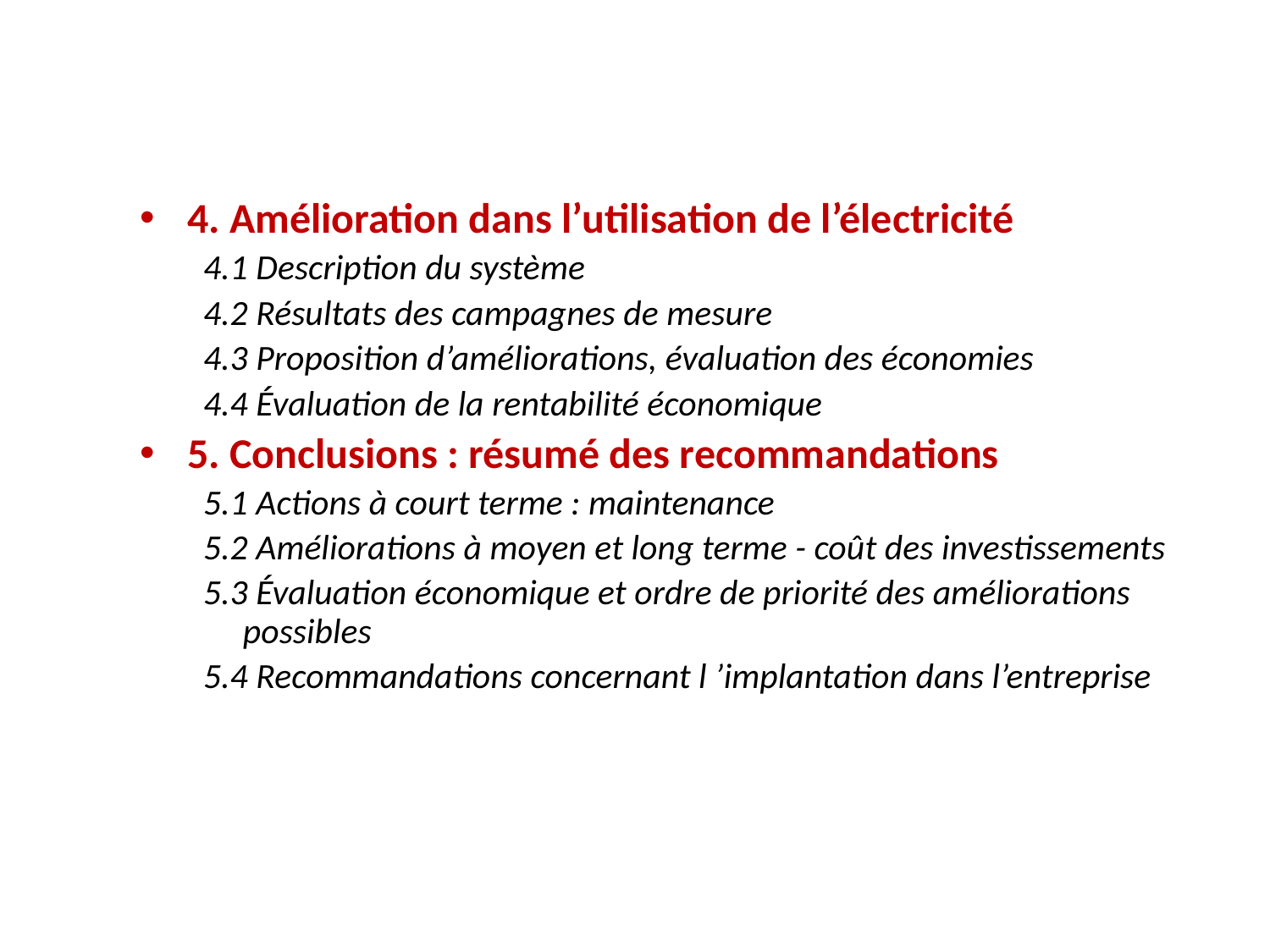

4. Amélioration dans l’utilisation de l’électricité
4.1 Description du système
4.2 Résultats des campagnes de mesure
4.3 Proposition d’améliorations, évaluation des économies
4.4 Évaluation de la rentabilité économique
5. Conclusions : résumé des recommandations
5.1 Actions à court terme : maintenance
5.2 Améliorations à moyen et long terme - coût des investissements
5.3 Évaluation économique et ordre de priorité des améliorations possibles
5.4 Recommandations concernant l ’implantation dans l’entreprise